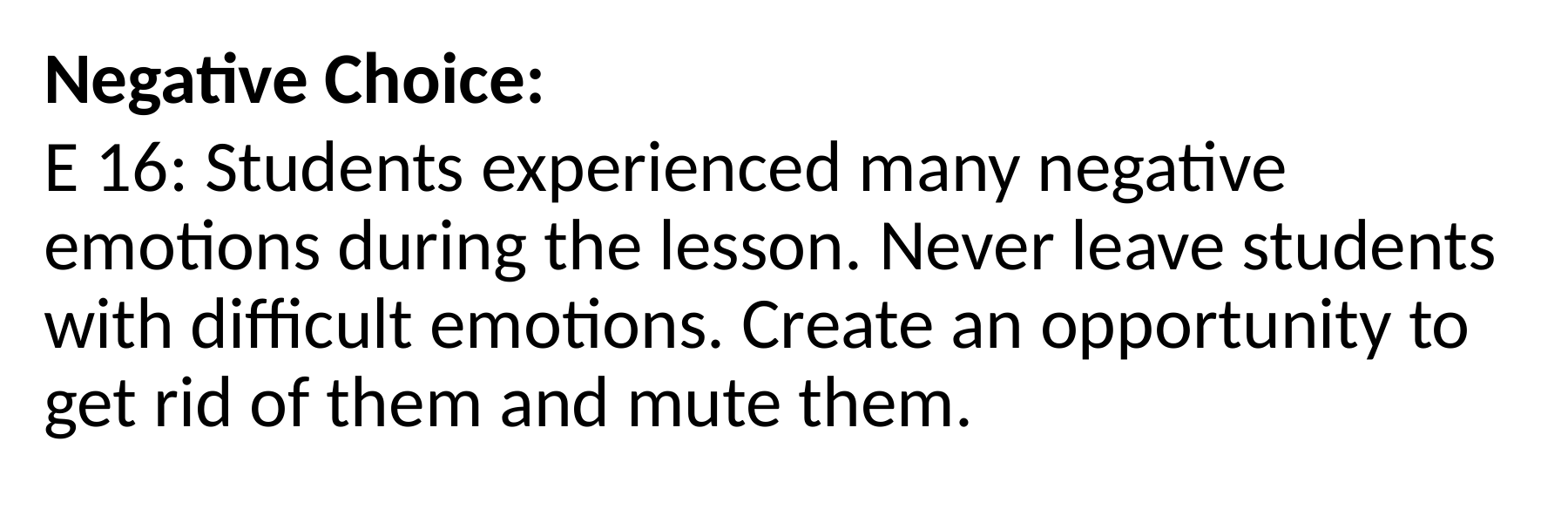

Negative Choice:
E 16: Students experienced many negative emotions during the lesson. Never leave students with difficult emotions. Create an opportunity to get rid of them and mute them.